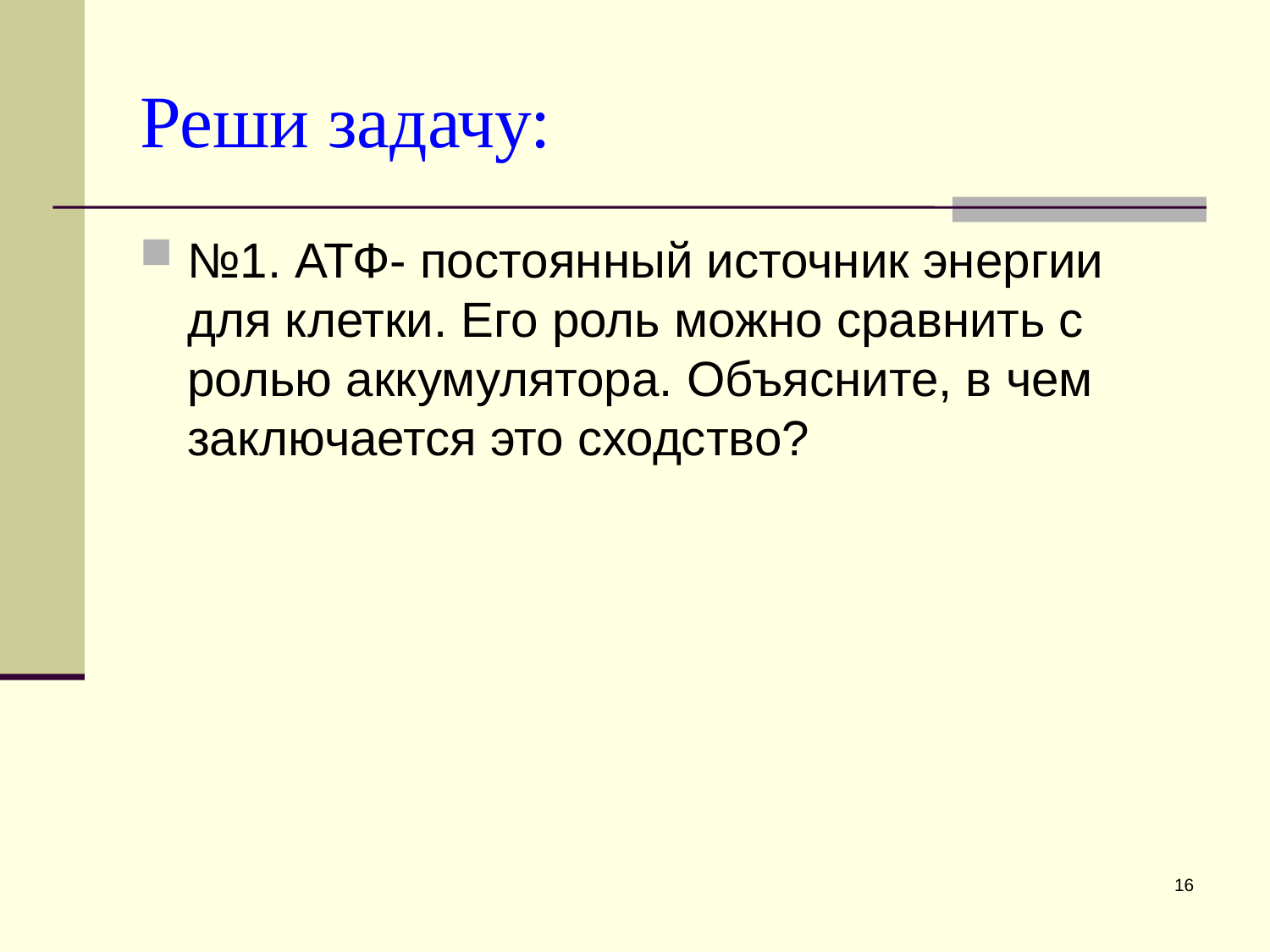

# Реши задачу:
№1. АТФ- постоянный источник энергии для клетки. Его роль можно сравнить с ролью аккумулятора. Объясните, в чем заключается это сходство?
16